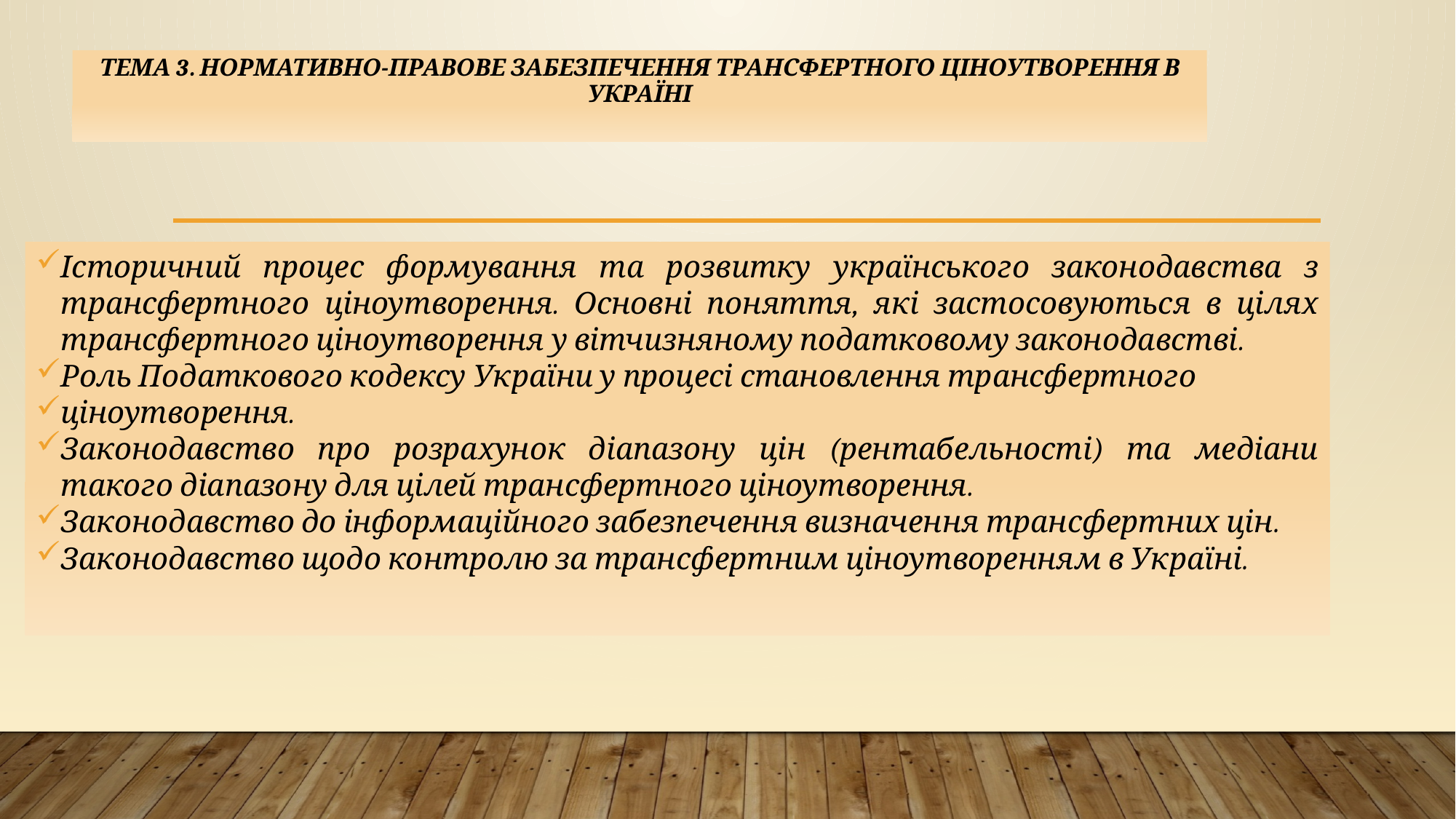

# ТЕМА 3. Нормативно-правове забезпечення трансфертного ціноутворення в Україні
Історичний процес формування та розвитку українського законодавства з трансфертного ціноутворення. Основні поняття, які застосовуються в цілях трансфертного ціноутворення у вітчизняному податковому законодавстві.
Роль Податкового кодексу України у процесі становлення трансфертного
ціноутворення.
Законодавство про розрахунок діапазону цін (рентабельності) та медіани такого діапазону для цілей трансфертного ціноутворення.
Законодавство до інформаційного забезпечення визначення трансфертних цін.
Законодавство щодо контролю за трансфертним ціноутворенням в Україні.